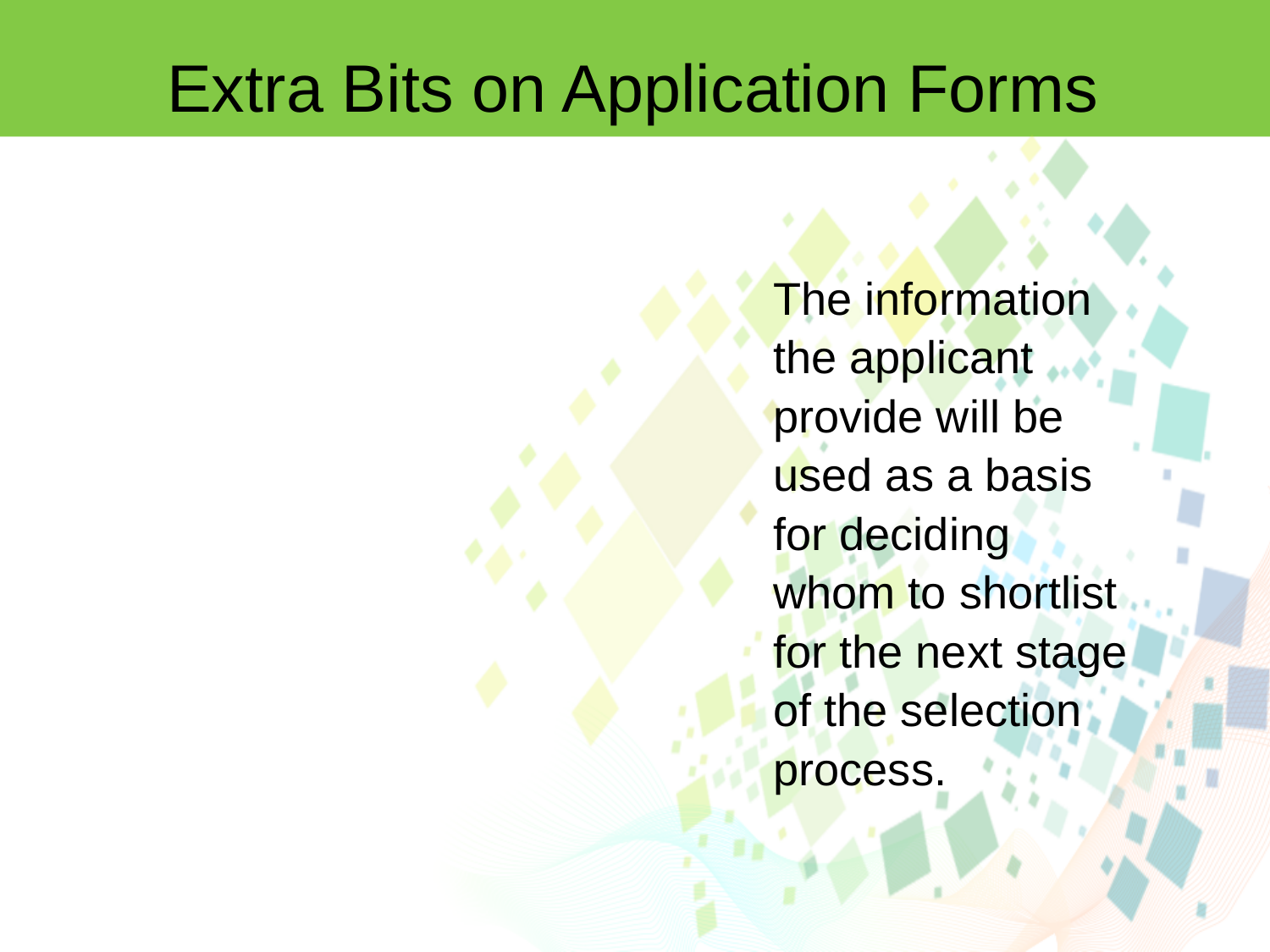

Extra Bits on Application Forms
The information the applicant provide will be used as a basis for deciding whom to shortlist for the next stage of the selection process.